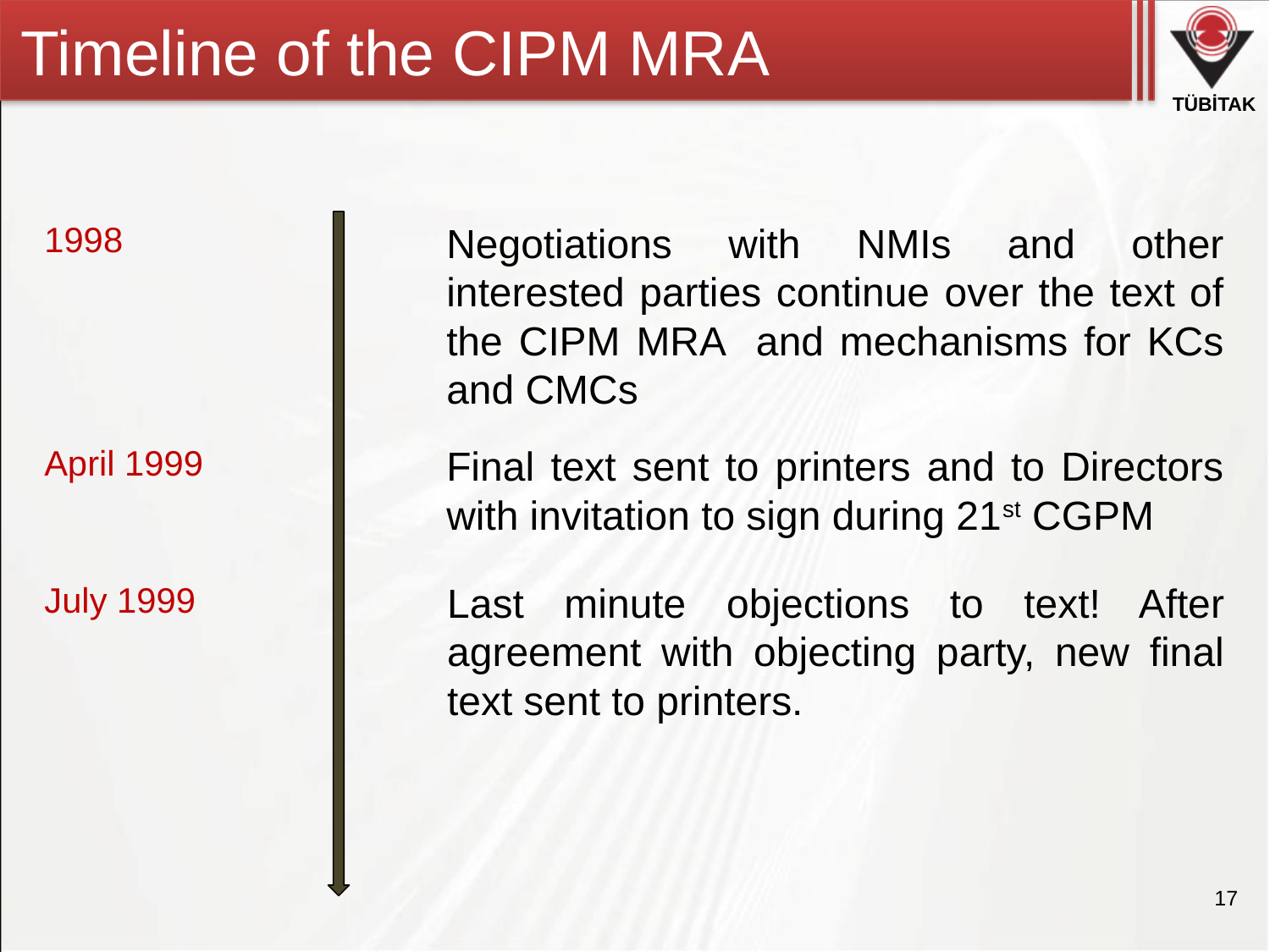

Timeline of the CIPM MRA
1998

Negotiations with NMIs and other interested parties continue over the text of the CIPM MRA  and mechanisms for KCs and CMCs
April 1999
Final text sent to printers and to Directors with invitation to sign during 21st CGPM
July 1999
Last minute objections to text! After agreement with objecting party, new final text sent to printers.
17